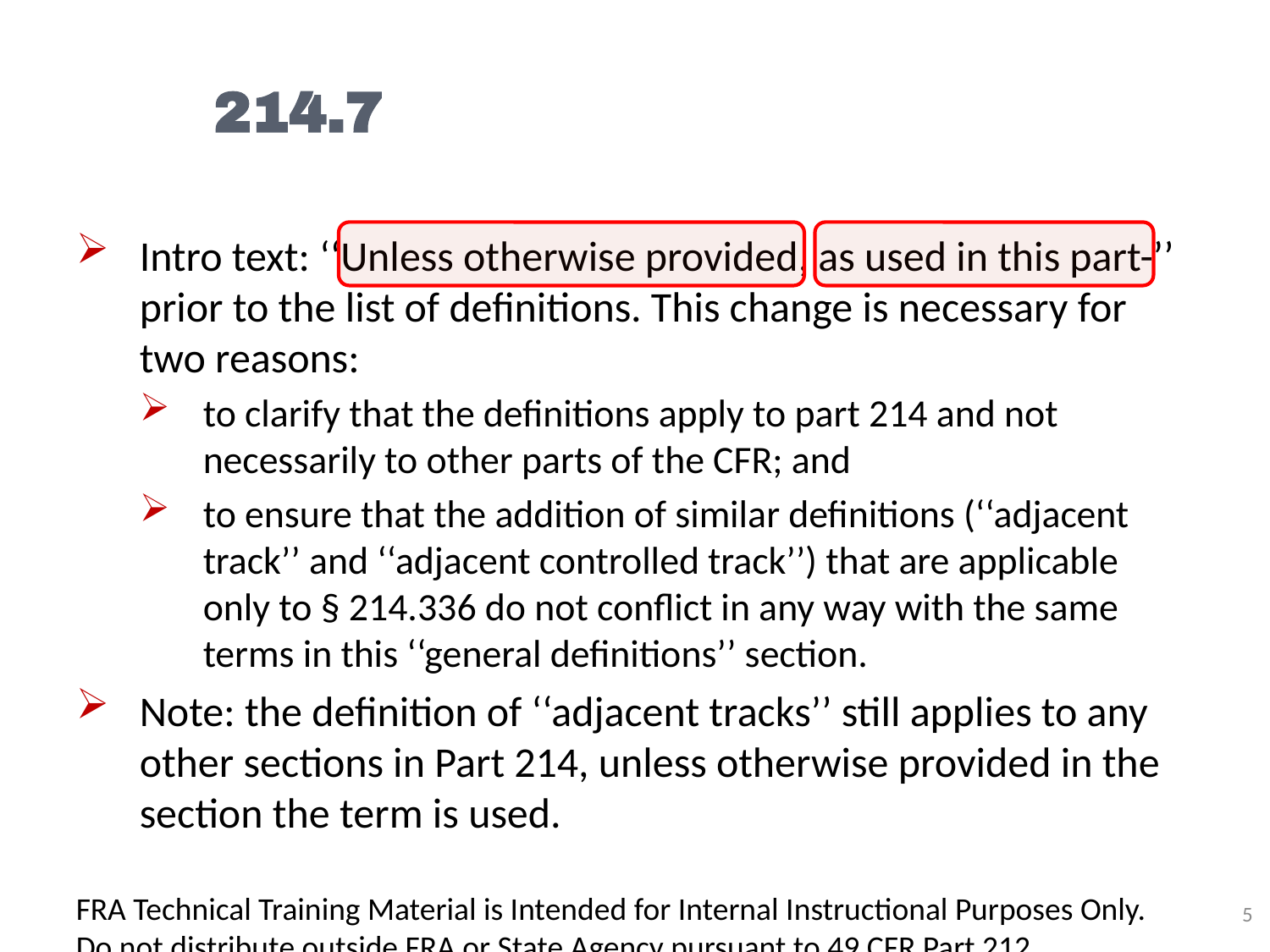

# 214.7
Intro text: ‘‘Unless otherwise provided, as used in this part-’’ prior to the list of definitions. This change is necessary for two reasons:
to clarify that the definitions apply to part 214 and not necessarily to other parts of the CFR; and
to ensure that the addition of similar definitions (‘‘adjacent track’’ and ‘‘adjacent controlled track’’) that are applicable only to § 214.336 do not conflict in any way with the same terms in this ‘‘general definitions’’ section.
Note: the definition of ‘‘adjacent tracks’’ still applies to any other sections in Part 214, unless otherwise provided in the section the term is used.

FRA Technical Training Material is Intended for Internal Instructional Purposes Only.
Do not distribute outside FRA or State Agency pursuant to 49 CFR Part 212.
5